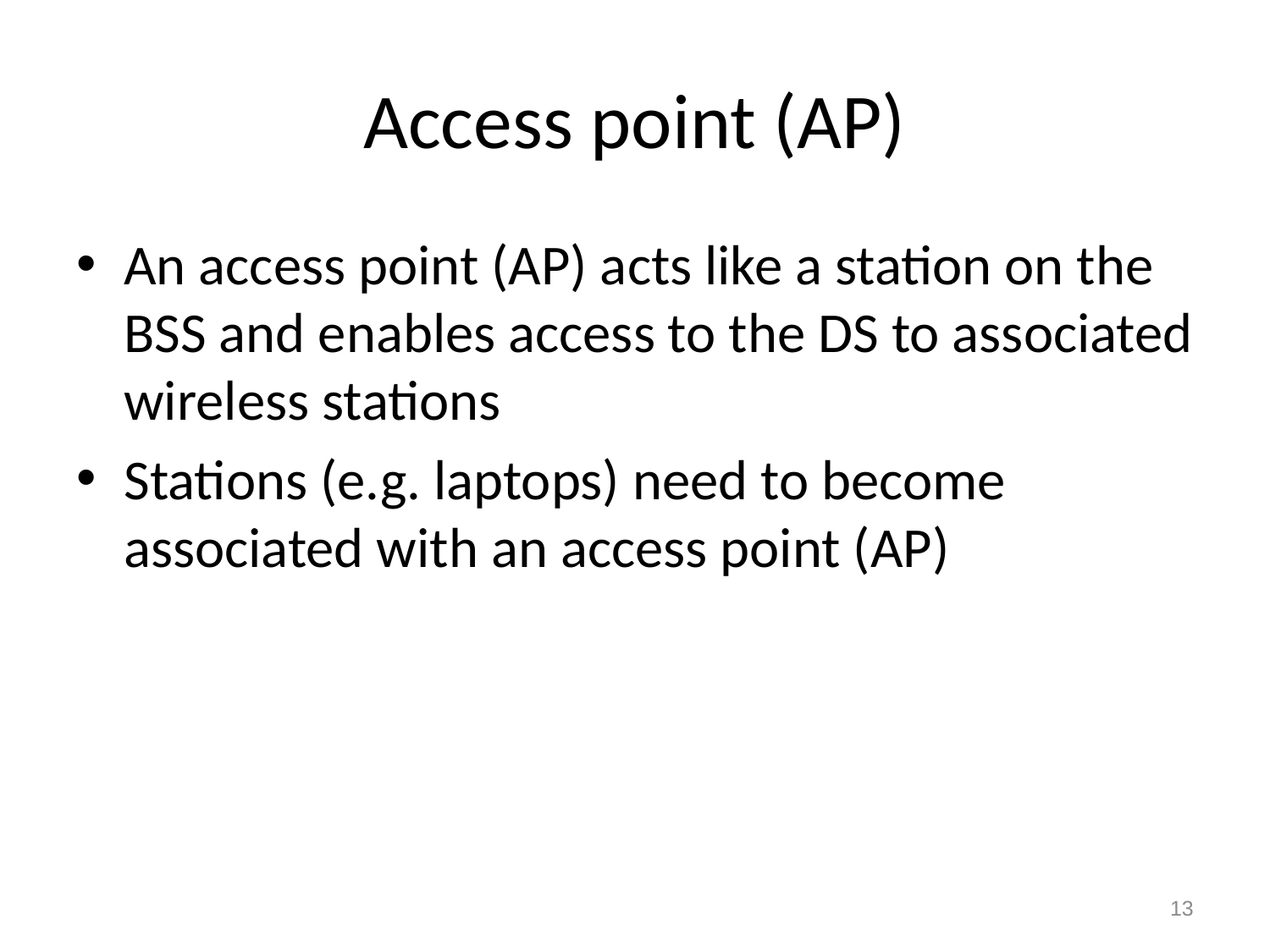

# Access point (AP)
An access point (AP) acts like a station on the BSS and enables access to the DS to associated wireless stations
Stations (e.g. laptops) need to become associated with an access point (AP)

13